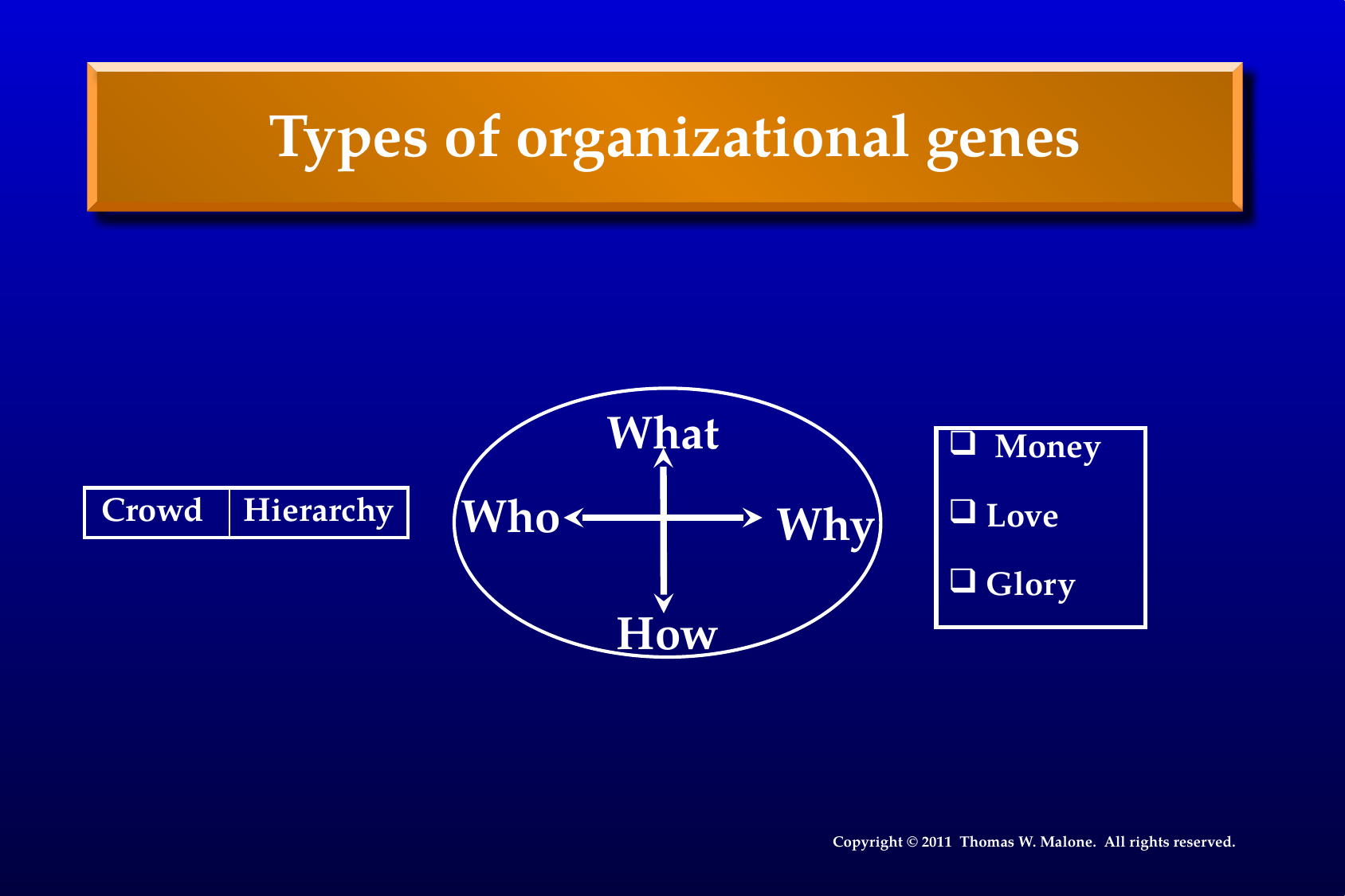

# Types of organizational genes

What
Who
Why
How
| Money Love Glory |
| --- |
| Crowd | Hierarchy |
| --- | --- |